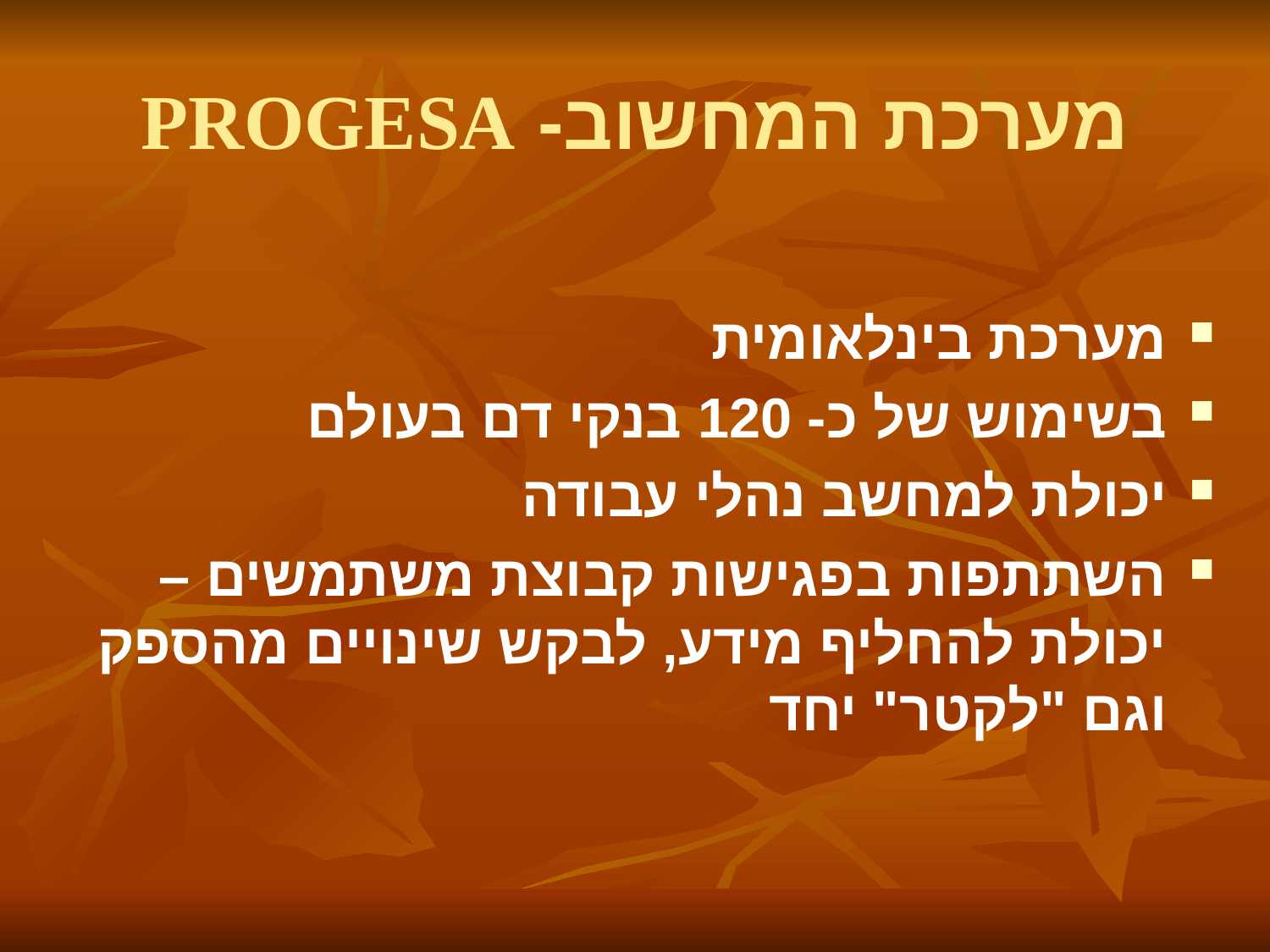

# מערכת המחשוב- PROGESA
מערכת בינלאומית
בשימוש של כ- 120 בנקי דם בעולם
יכולת למחשב נהלי עבודה
השתתפות בפגישות קבוצת משתמשים – יכולת להחליף מידע, לבקש שינויים מהספק וגם "לקטר" יחד